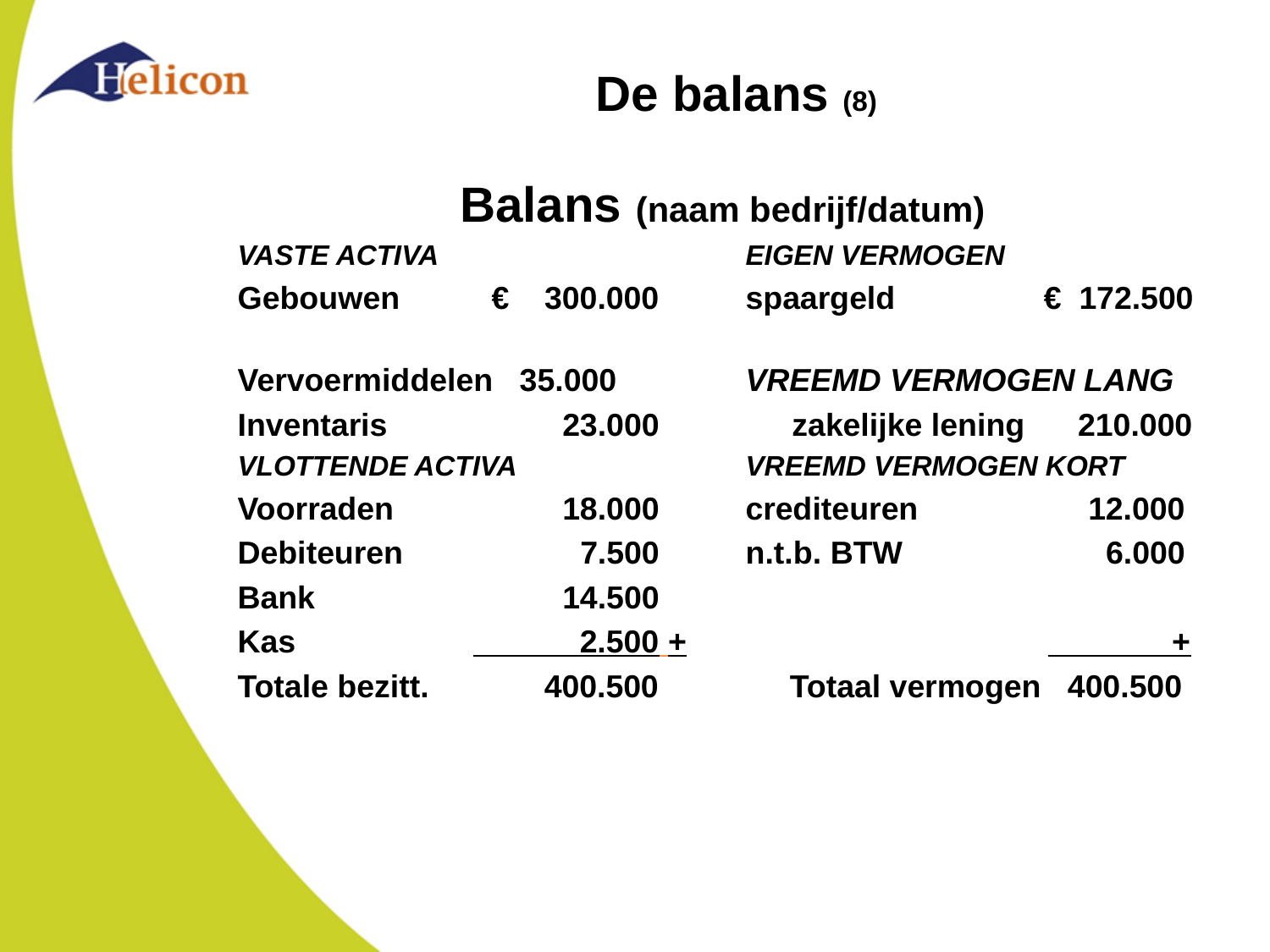

# De balans (8)
 Balans (naam bedrijf/datum)
VASTE ACTIVA			EIGEN VERMOGEN
Gebouwen	€    300.000	spaargeld	     €  172.500
Vervoermiddelen   35.000  	VREEMD VERMOGEN LANG
Inventaris 	        23.000               zakelijke lening      210.000
VLOTTENDE ACTIVA		VREEMD VERMOGEN KORT
Voorraden	        18.000	crediteuren	          12.000
Debiteuren	          7.500	n.t.b. BTW	            6.000
Bank		        14.500
Kas                                2.500 +	                                                +
Totale bezitt.             400.500	     Totaal vermogen   400.500